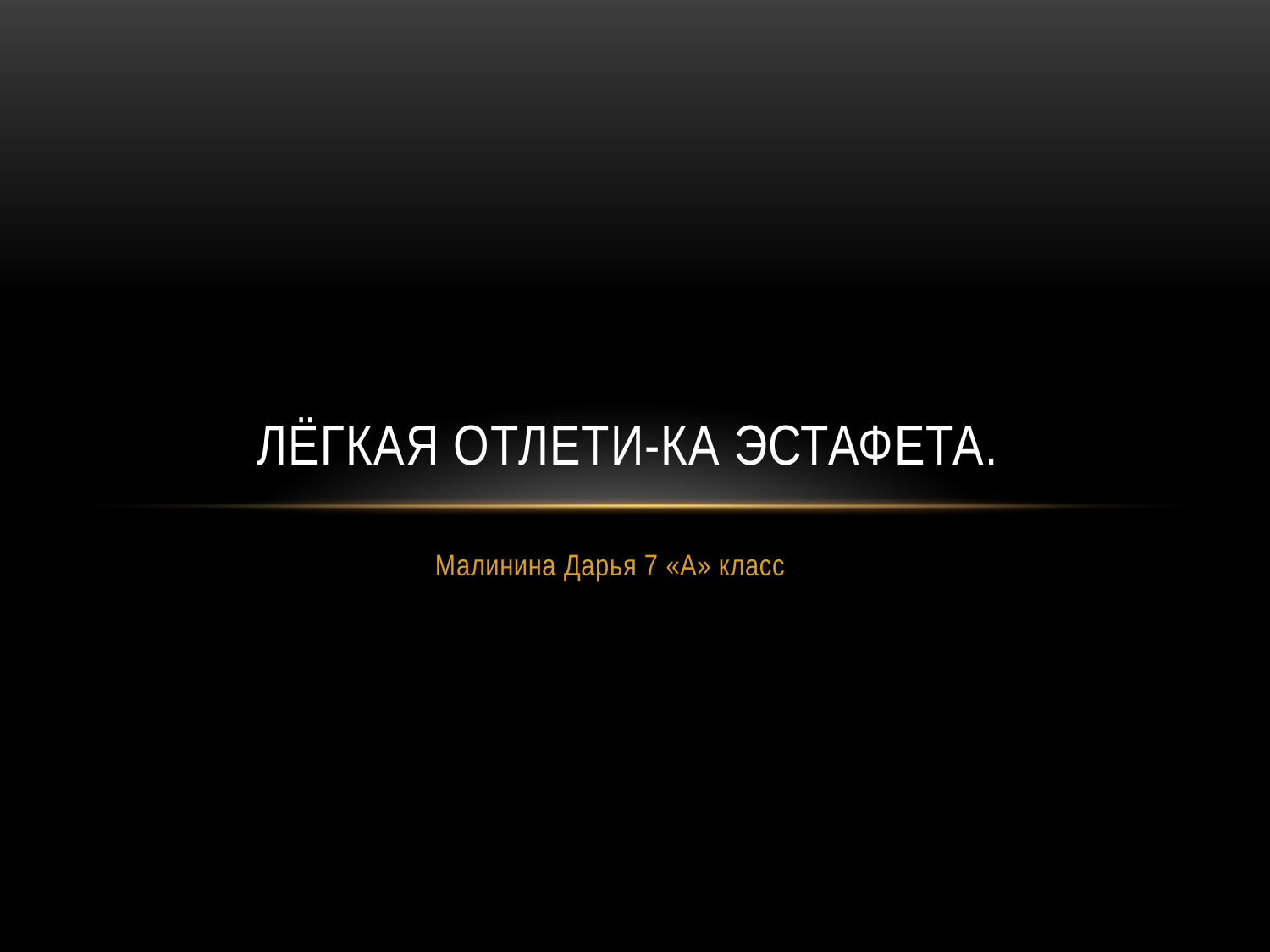

# Лёгкая отлети-ка эстафета.
Малинина Дарья 7 «А» класс